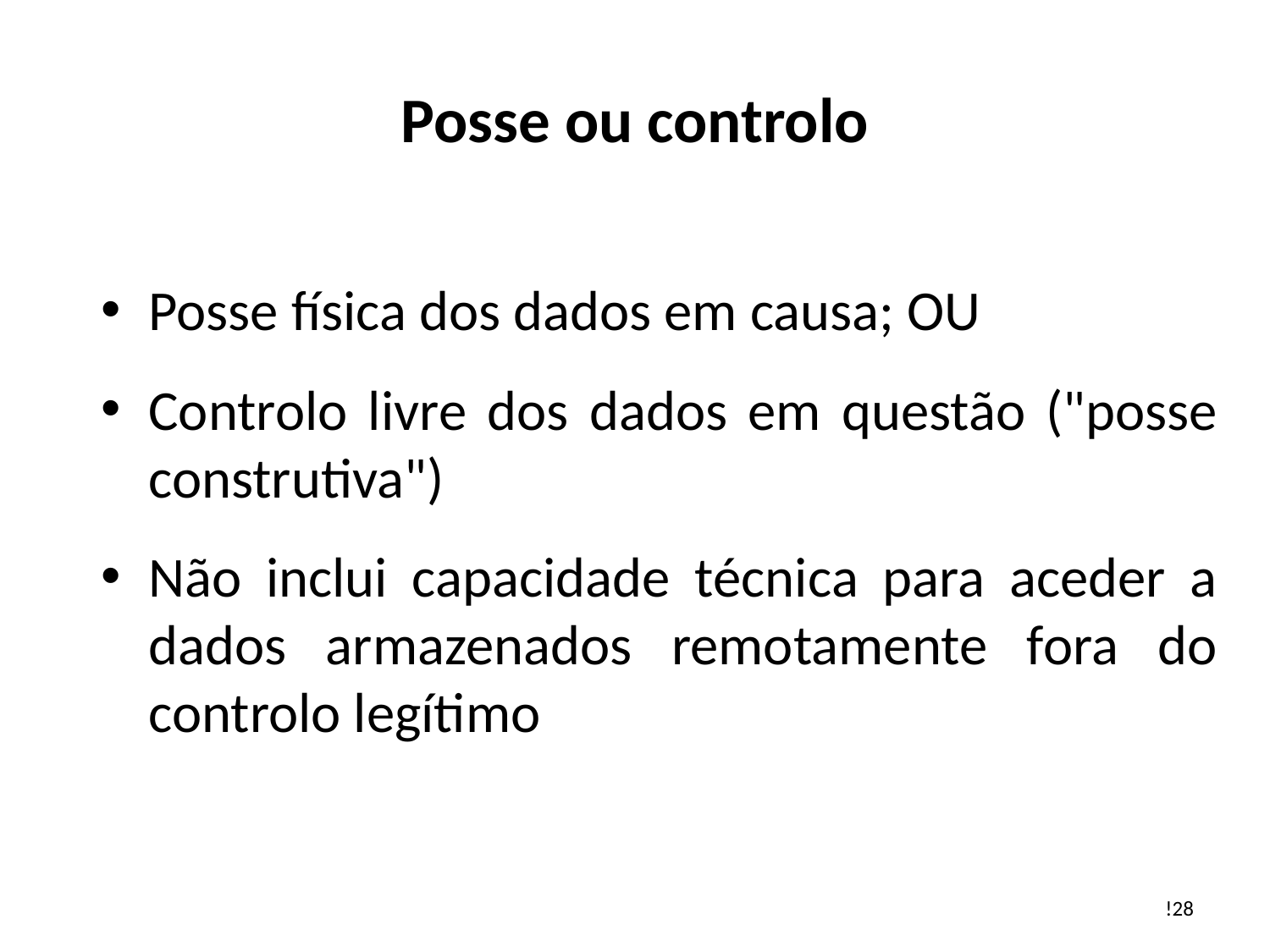

# Posse ou controlo
Posse física dos dados em causa; OU
Controlo livre dos dados em questão ("posse construtiva")
Não inclui capacidade técnica para aceder a dados armazenados remotamente fora do controlo legítimo

!28